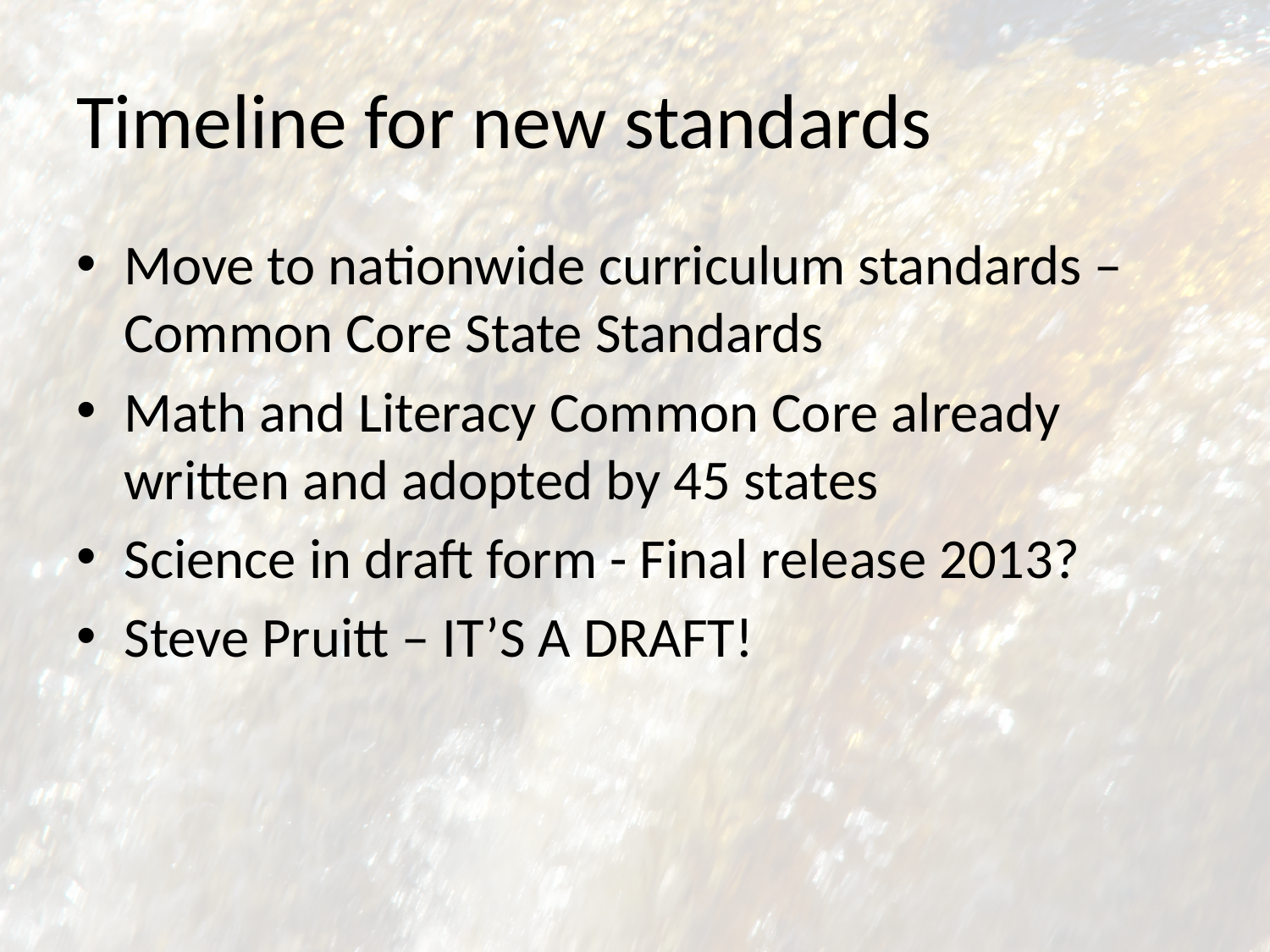

# Timeline for new standards
Move to nationwide curriculum standards – Common Core State Standards
Math and Literacy Common Core already written and adopted by 45 states
Science in draft form - Final release 2013?
Steve Pruitt – IT’S A DRAFT!